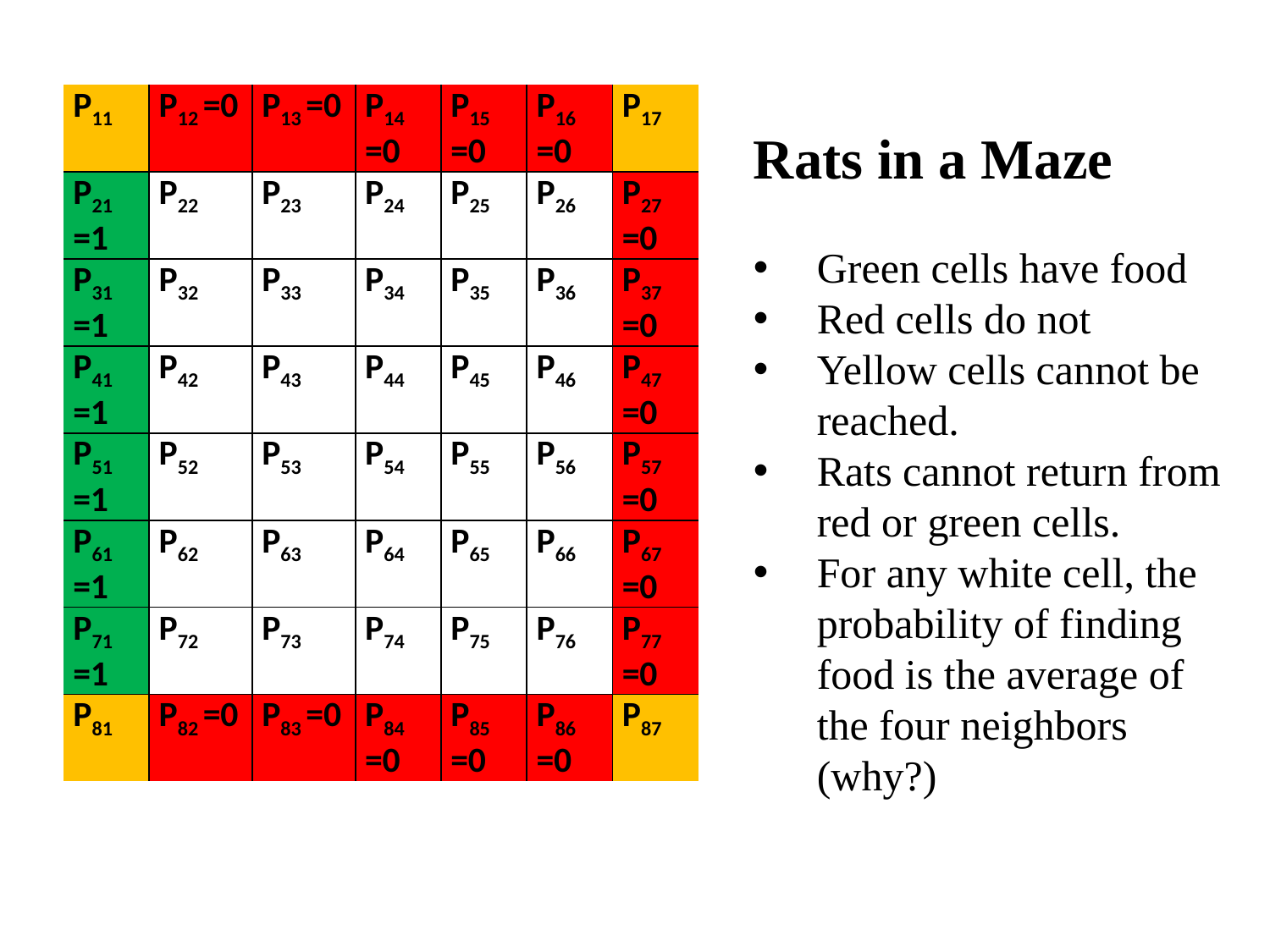

| P11 | P12 =0 | P13 =0 | P14 =0 | P15 =0 | P16 =0 | P17 |
| --- | --- | --- | --- | --- | --- | --- |
| P21 =1 | P22 | P23 | P24 | P25 | P26 | P27 =0 |
| P31 =1 | P32 | P33 | P34 | P35 | P36 | P37 =0 |
| P41 =1 | P42 | P43 | P44 | P45 | P46 | P47 =0 |
| P51 =1 | P52 | P53 | P54 | P55 | P56 | P57 =0 |
| P61 =1 | P62 | P63 | P64 | P65 | P66 | P67 =0 |
| P71 =1 | P72 | P73 | P74 | P75 | P76 | P77 =0 |
| P81 | P82 =0 | P83 =0 | P84 =0 | P85 =0 | P86 =0 | P87 |
Rats in a Maze

Green cells have food
Red cells do not
Yellow cells cannot be reached.
Rats cannot return from red or green cells.
For any white cell, the probability of finding food is the average of the four neighbors (why?)